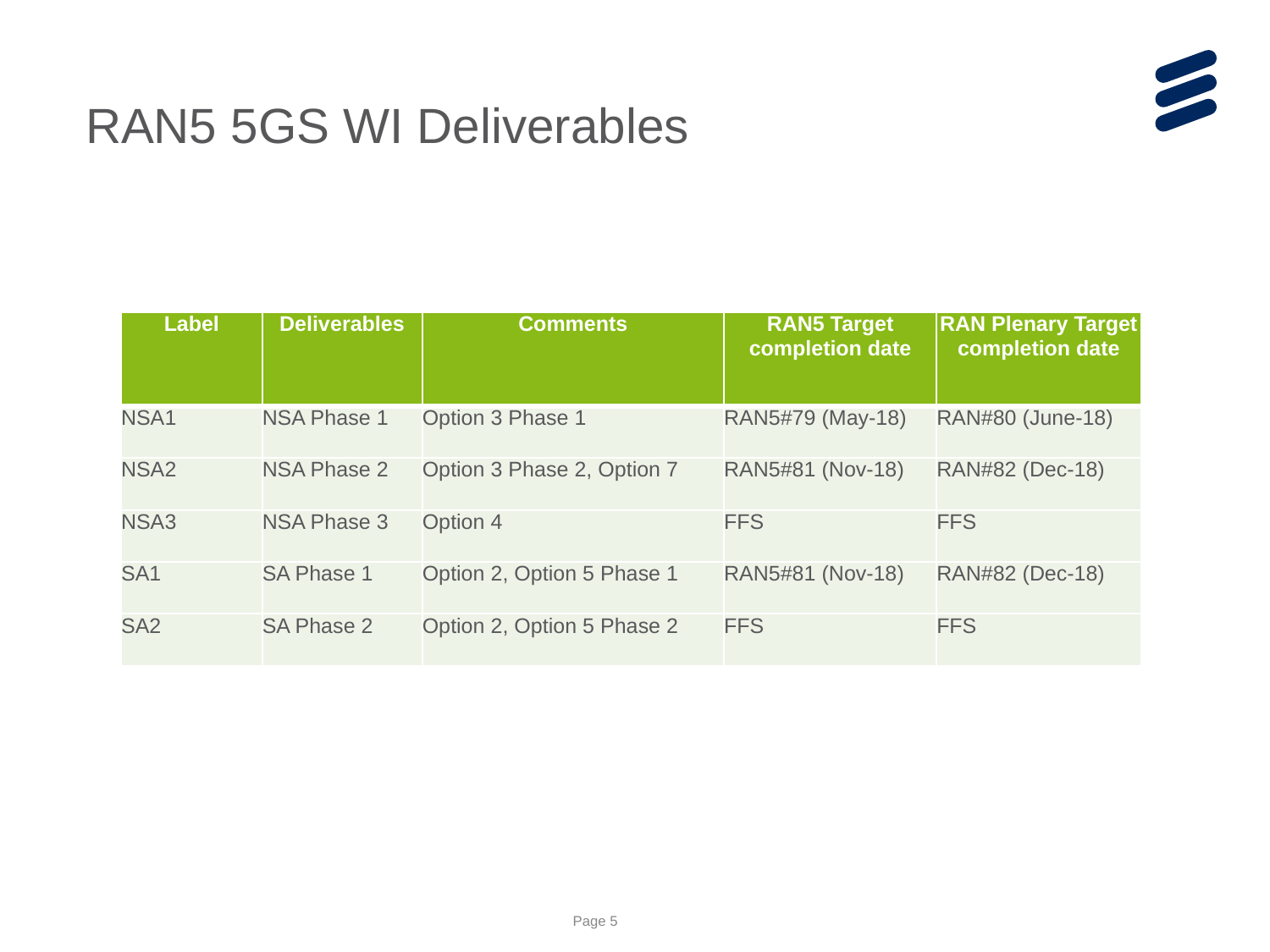

RAN5 5GS WI Deliverables
| Label | Deliverables | Comments | RAN5 Target completion date | RAN Plenary Target completion date |
| --- | --- | --- | --- | --- |
| NSA1 | NSA Phase 1 | Option 3 Phase 1 | RAN5#79 (May-18) | RAN#80 (June-18) |
| NSA2 | NSA Phase 2 | Option 3 Phase 2, Option 7 | RAN5#81 (Nov-18) | RAN#82 (Dec-18) |
| NSA3 | NSA Phase 3 | Option 4 | FFS | FFS |
| SA1 | SA Phase 1 | Option 2, Option 5 Phase 1 | RAN5#81 (Nov-18) | RAN#82 (Dec-18) |
| SA2 | SA Phase 2 | Option 2, Option 5 Phase 2 | FFS | FFS |